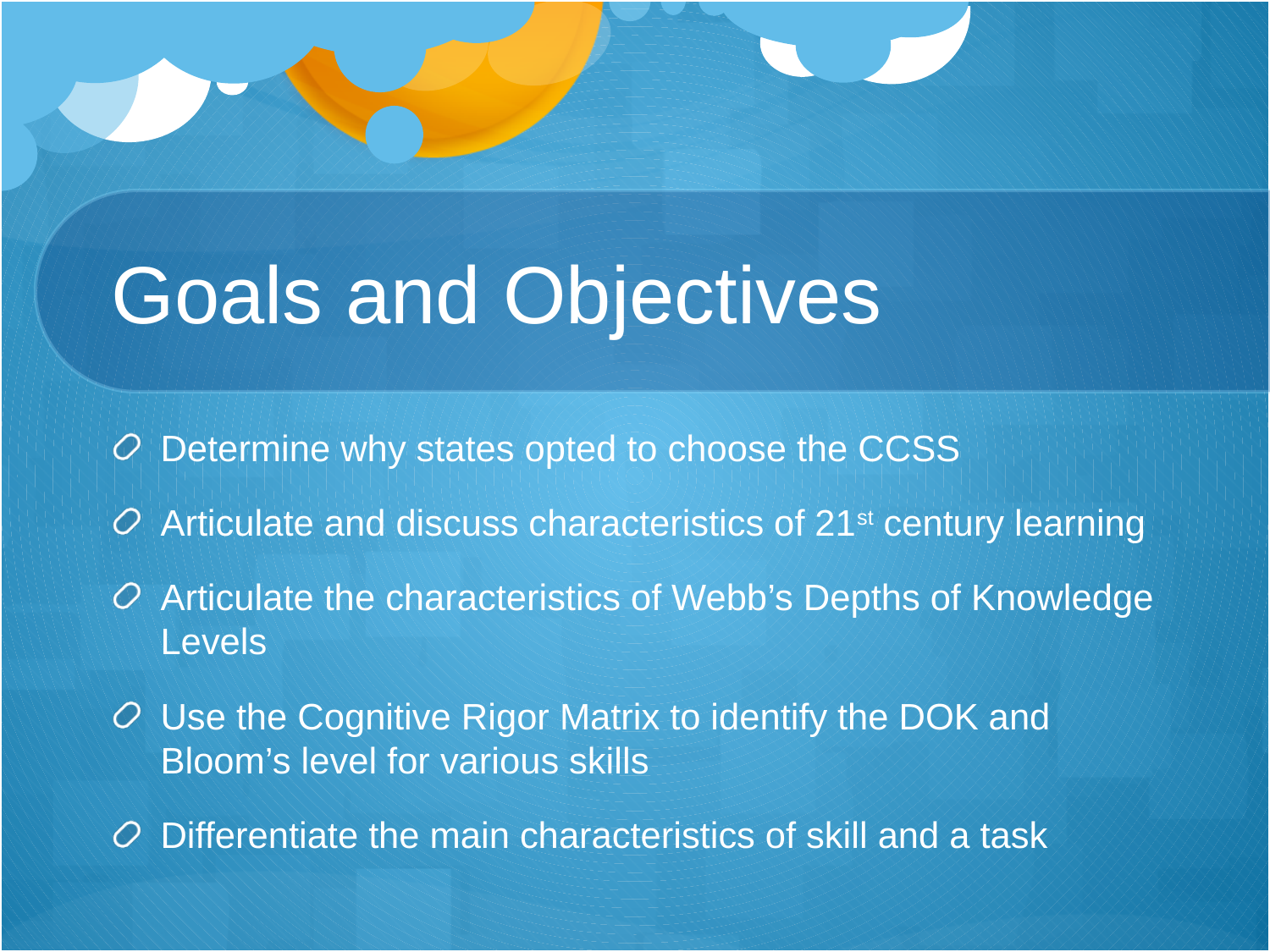

# Goals and Objectives
Determine why states opted to choose the CCSS
Articulate and discuss characteristics of 21st century learning
Articulate the characteristics of Webb’s Depths of Knowledge Levels
Use the Cognitive Rigor Matrix to identify the DOK and Bloom’s level for various skills
Differentiate the main characteristics of skill and a task